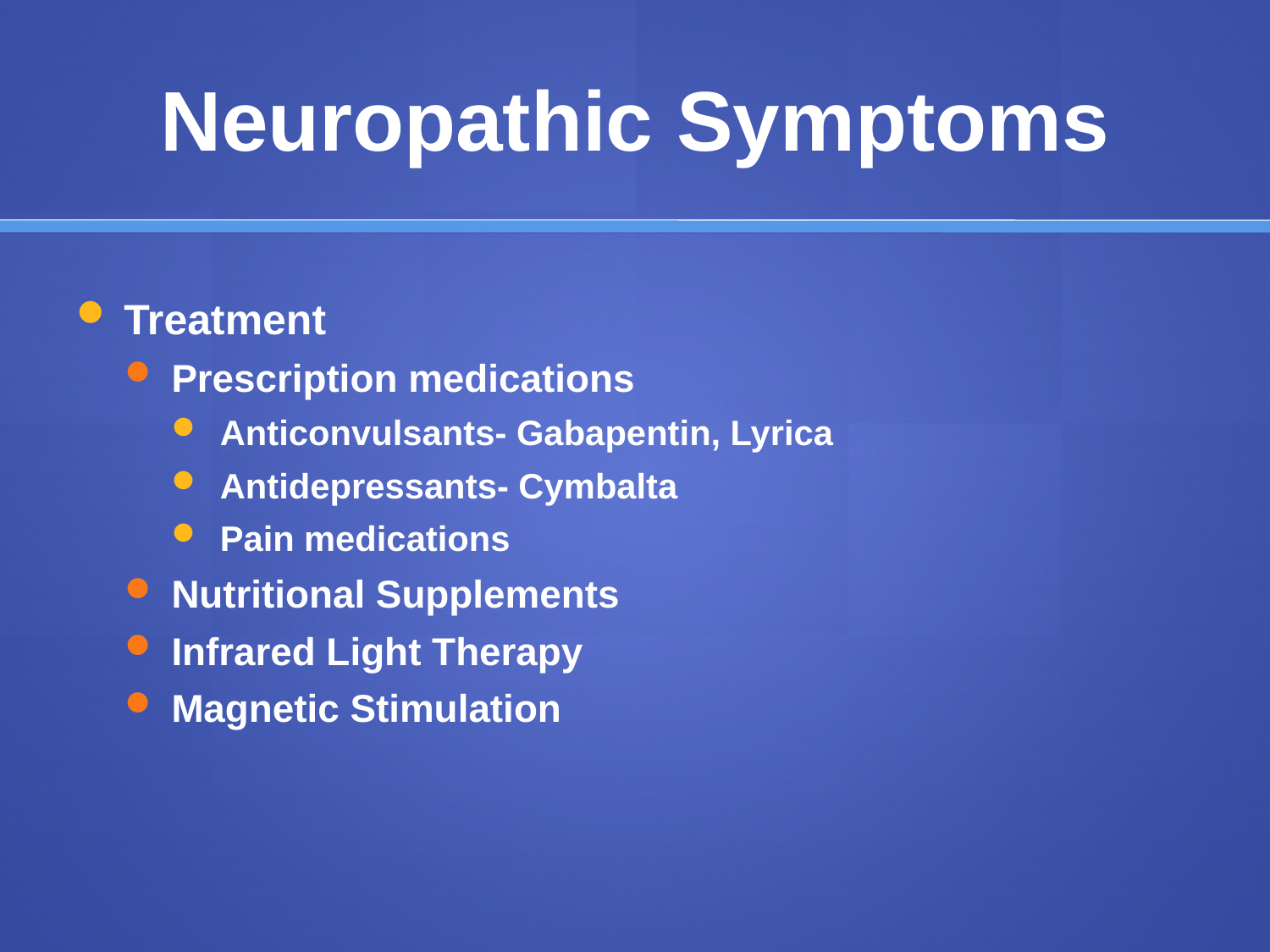

# Neuropathic Symptoms
Treatment
Prescription medications
Anticonvulsants- Gabapentin, Lyrica
Antidepressants- Cymbalta
Pain medications
Nutritional Supplements
Infrared Light Therapy
Magnetic Stimulation